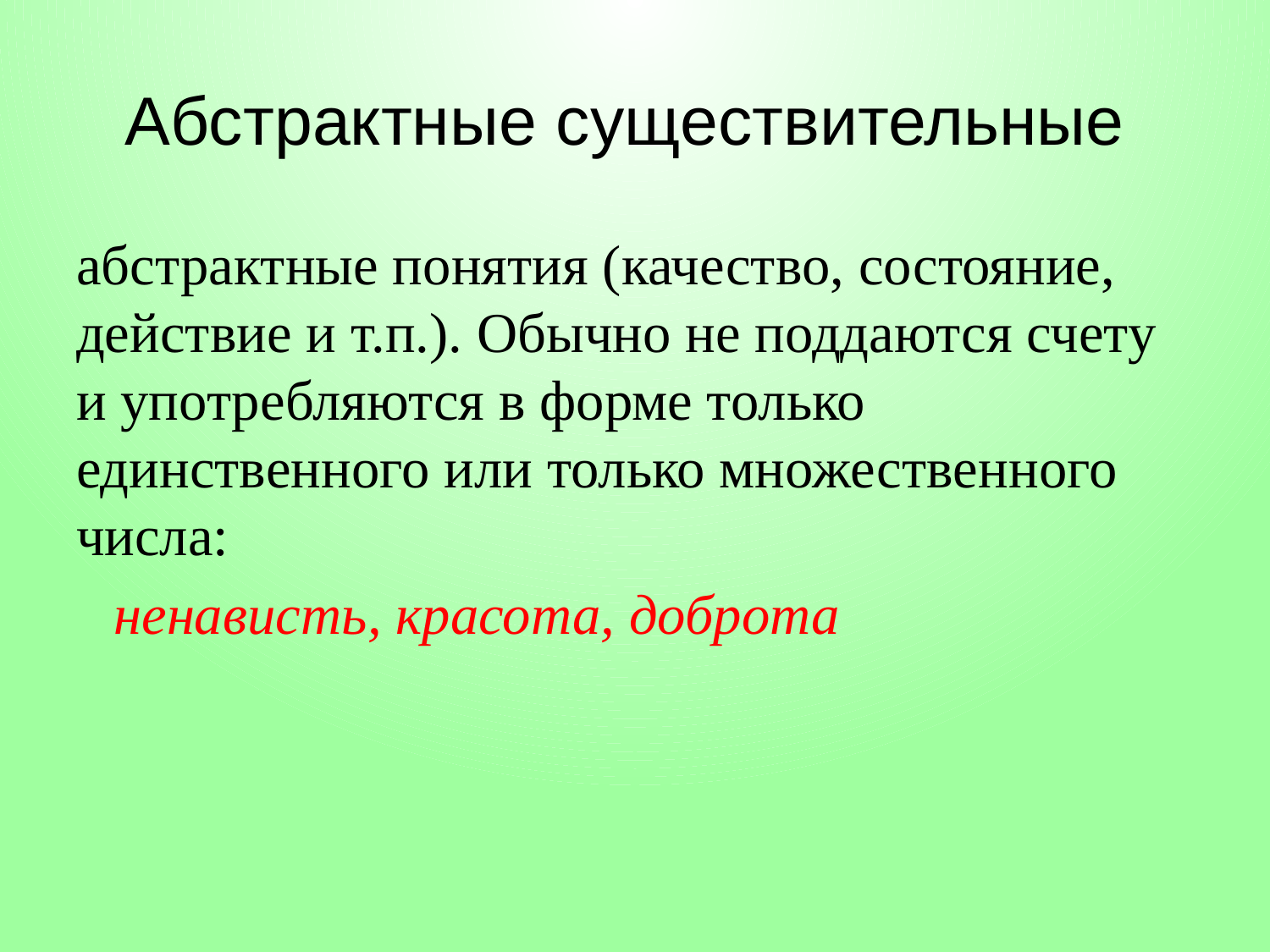

# Абстрактные существительные
абстрактные понятия (качество, состояние, действие и т.п.). Обычно не поддаются счету и употребляются в форме только единственного или только множественного числа:
ненависть, красота, доброта